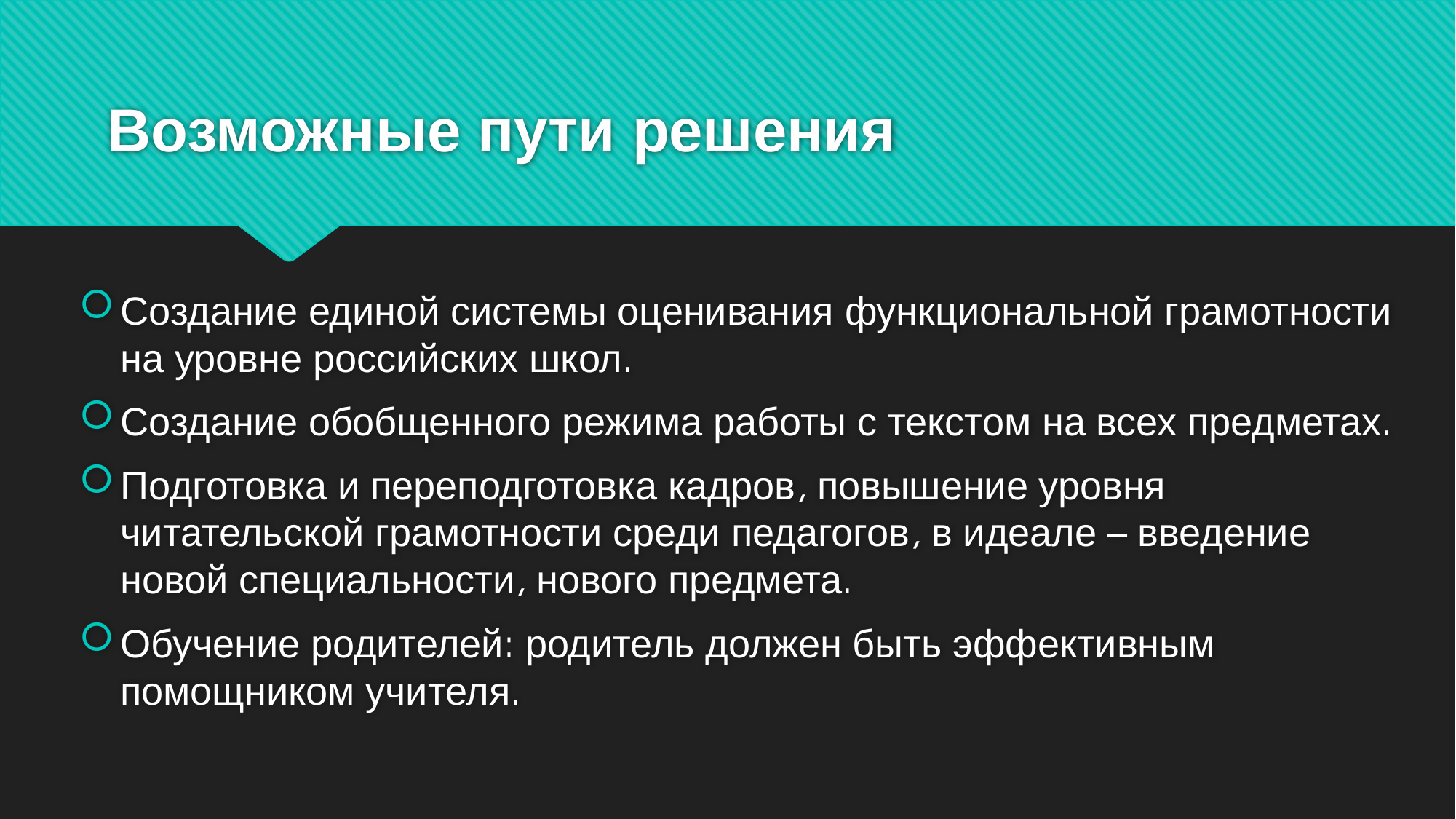

# Возможные пути решения
Создание единой системы оценивания функциональной грамотности на уровне российских школ.
Создание обобщенного режима работы с текстом на всех предметах.
Подготовка и переподготовка кадров, повышение уровня читательской грамотности среди педагогов, в идеале – введение новой специальности, нового предмета.
Обучение родителей: родитель должен быть эффективным помощником учителя.